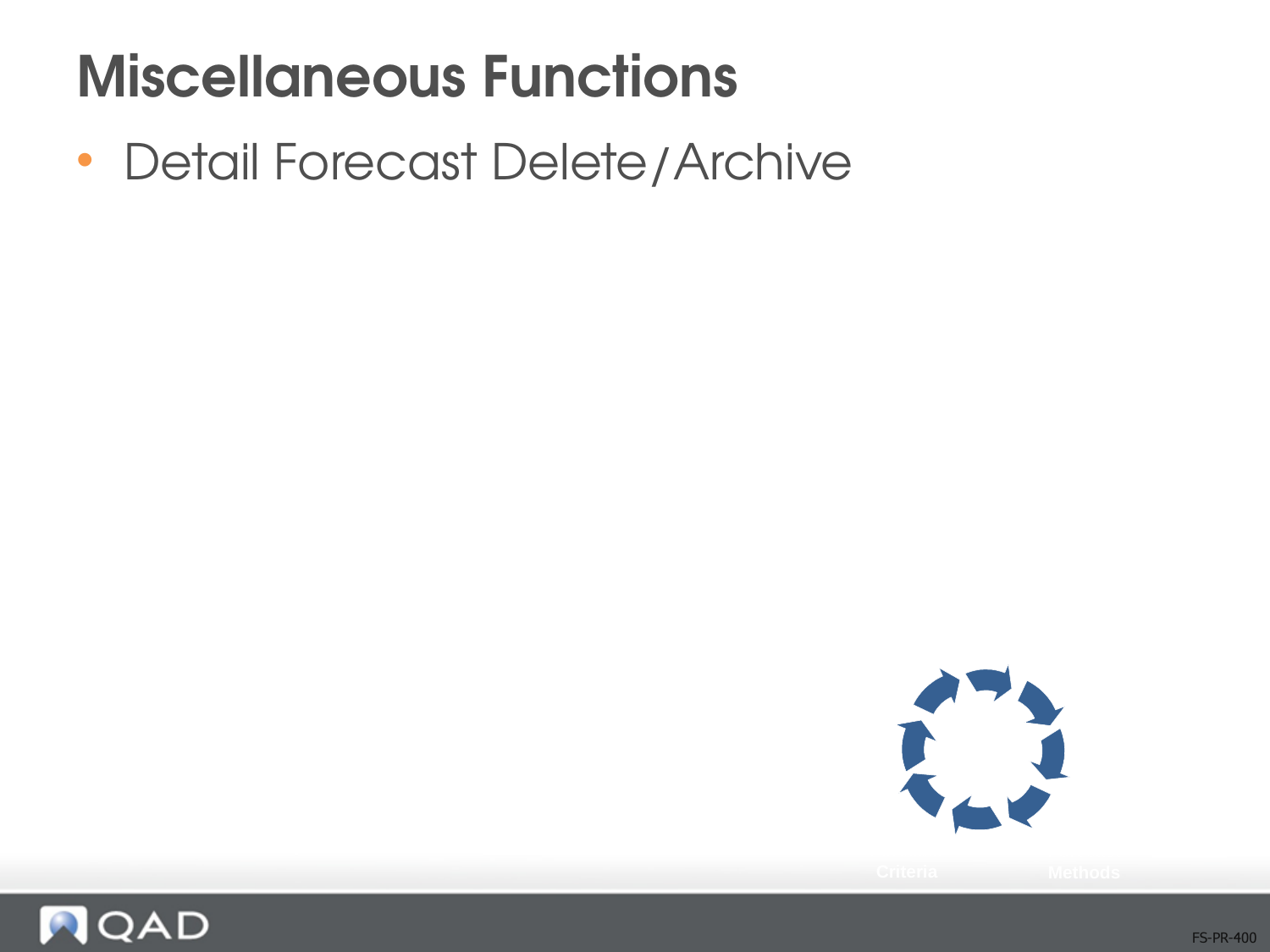

# Miscellaneous Functions
Detail Forecast Delete/Archive
QAD Enterprise Applications
Modify
Forecast
Calculate
Forecast

Analyze
History
Update
MRP
Define
Forecast
Criteria
Add New
Forecast
Methods
FS-PR-400